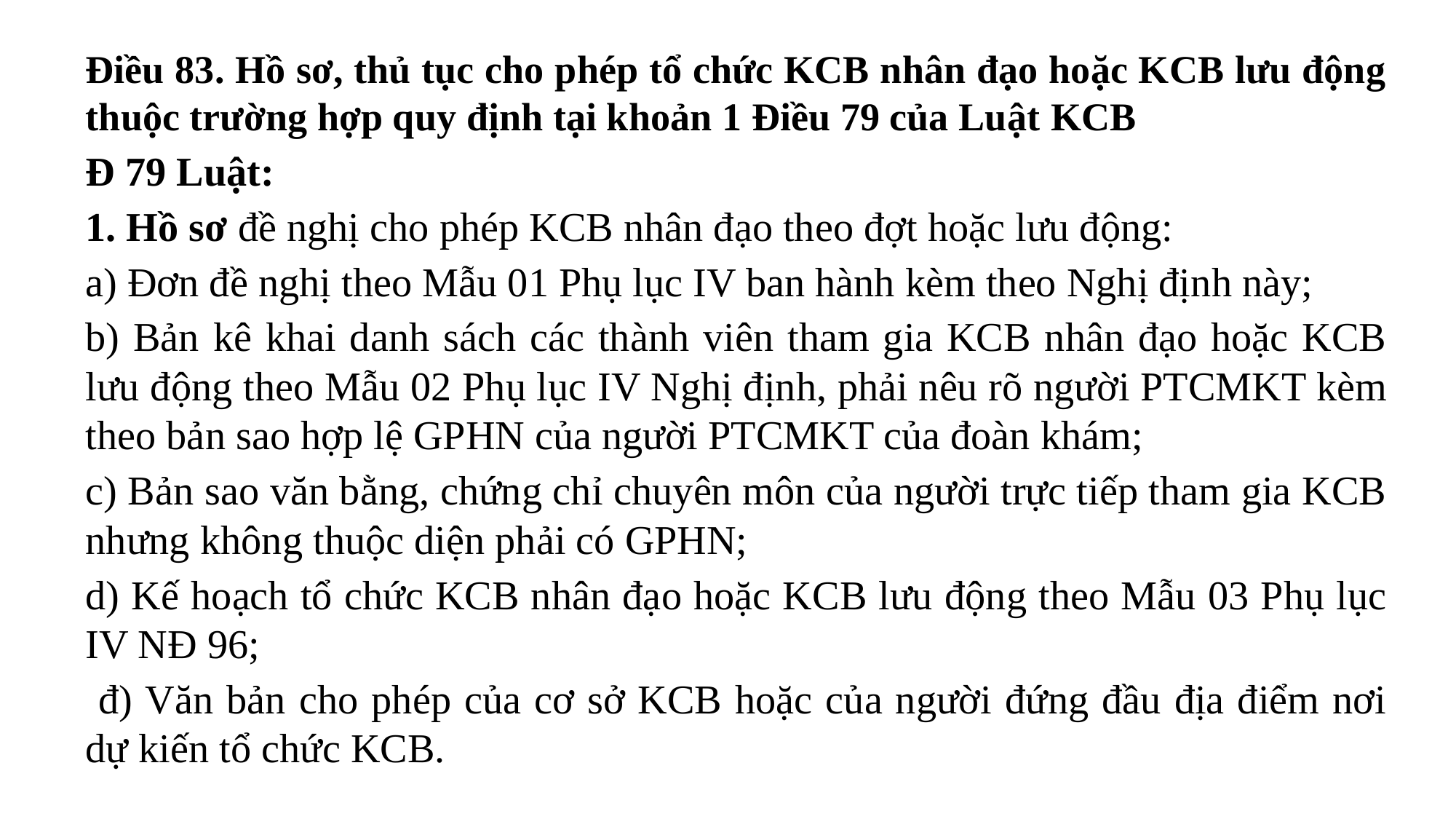

Điều 83. Hồ sơ, thủ tục cho phép tổ chức KCB nhân đạo hoặc KCB lưu động thuộc trường hợp quy định tại khoản 1 Điều 79 của Luật KCB
Đ 79 Luật:
1. Hồ sơ đề nghị cho phép KCB nhân đạo theo đợt hoặc lưu động:
a) Đơn đề nghị theo Mẫu 01 Phụ lục IV ban hành kèm theo Nghị định này;
b) Bản kê khai danh sách các thành viên tham gia KCB nhân đạo hoặc KCB lưu động theo Mẫu 02 Phụ lục IV Nghị định, phải nêu rõ người PTCMKT kèm theo bản sao hợp lệ GPHN của người PTCMKT của đoàn khám;
c) Bản sao văn bằng, chứng chỉ chuyên môn của người trực tiếp tham gia KCB nhưng không thuộc diện phải có GPHN;
d) Kế hoạch tổ chức KCB nhân đạo hoặc KCB lưu động theo Mẫu 03 Phụ lục IV NĐ 96;
 đ) Văn bản cho phép của cơ sở KCB hoặc của người đứng đầu địa điểm nơi dự kiến tổ chức KCB.